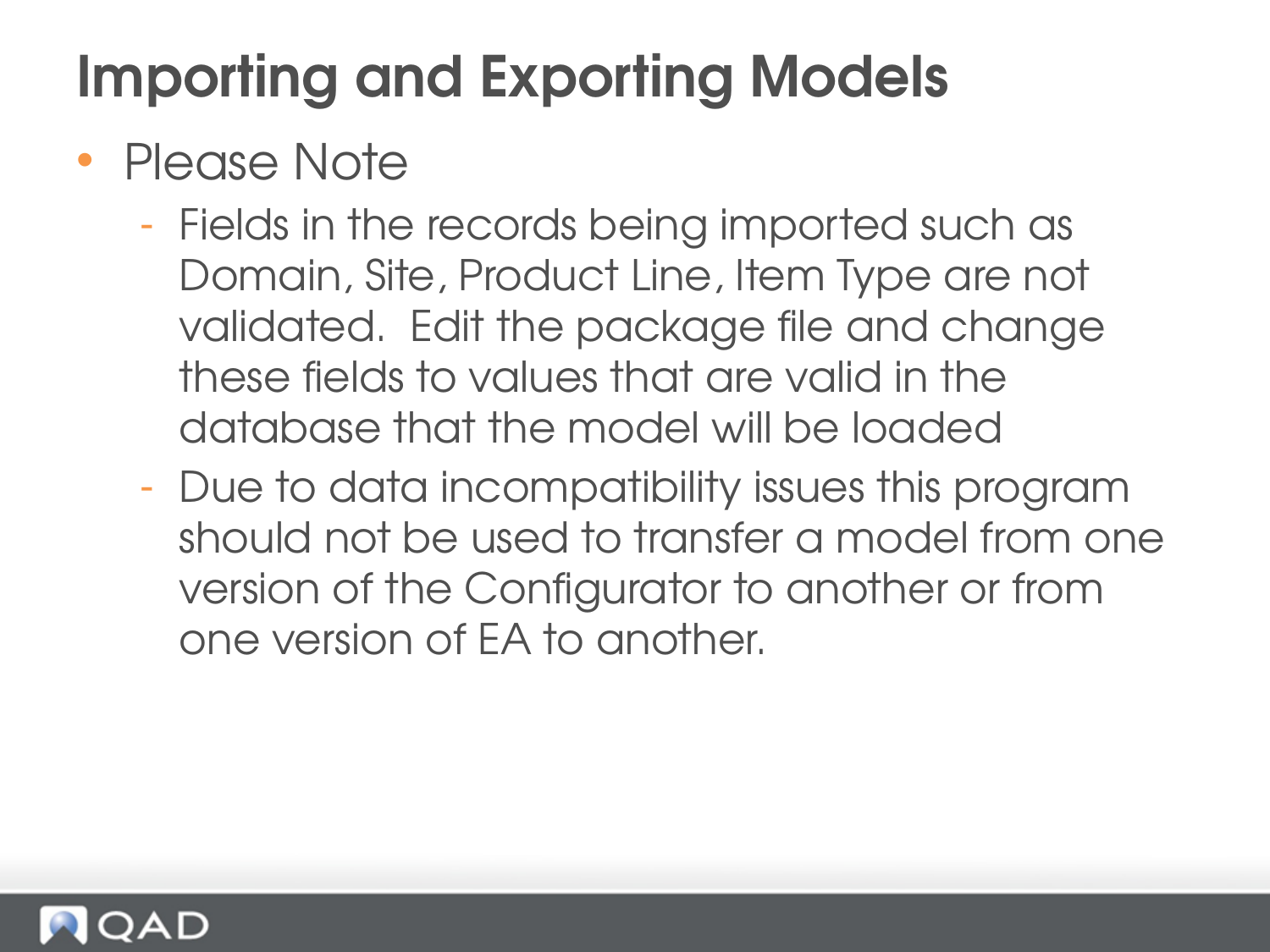

# Importing and Exporting Models
Please Note
Fields in the records being imported such as Domain, Site, Product Line, Item Type are not validated.  Edit the package file and change these fields to values that are valid in the database that the model will be loaded
Due to data incompatibility issues this program should not be used to transfer a model from one version of the Configurator to another or from one version of EA to another.